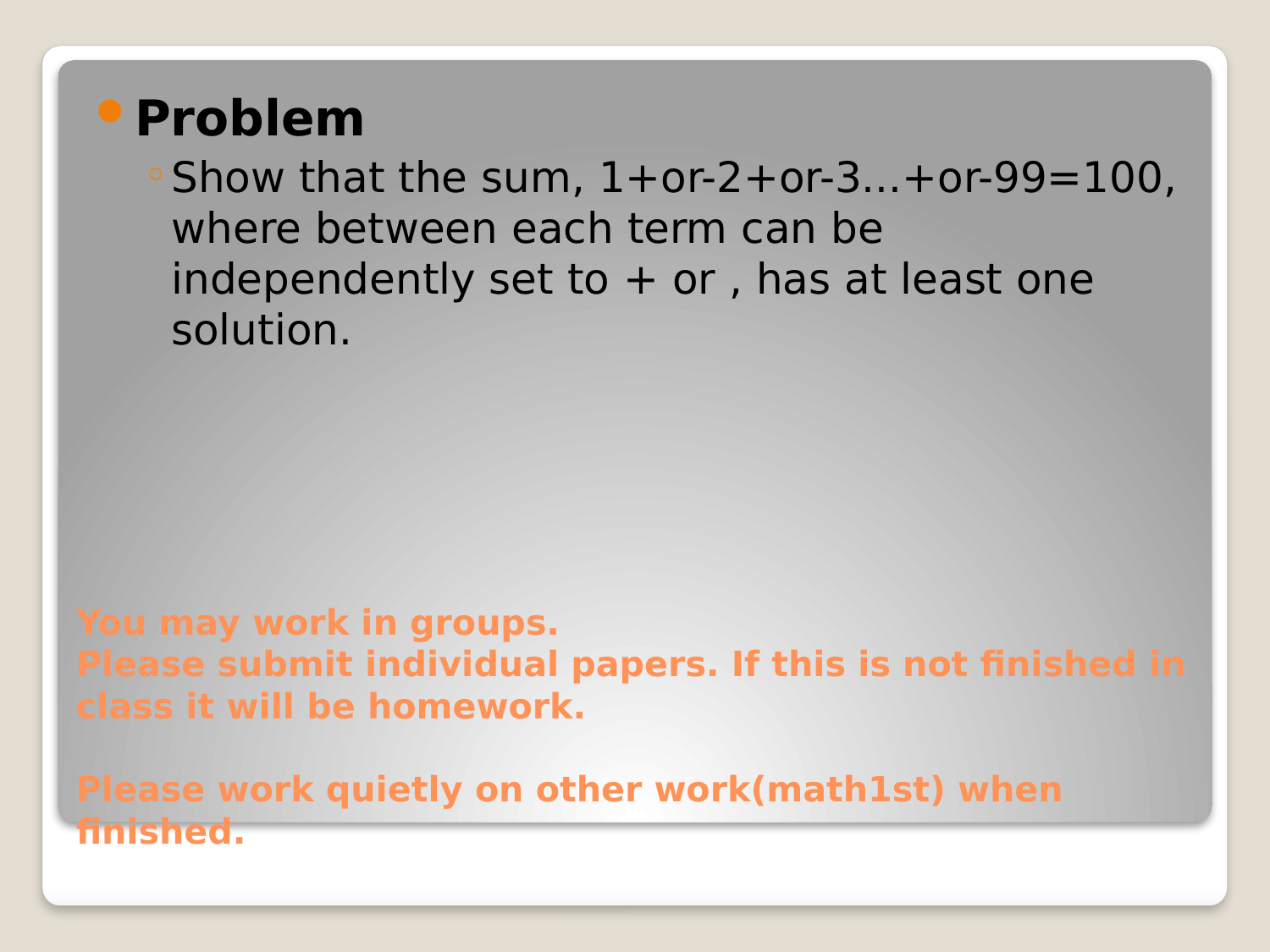

Problem
Show that the sum, 1+or-2+or-3...+or-99=100, where between each term can be independently set to + or , has at least one solution.

# You may work in groups. Please submit individual papers. If this is not finished in class it will be homework. Please work quietly on other work(math1st) when finished.